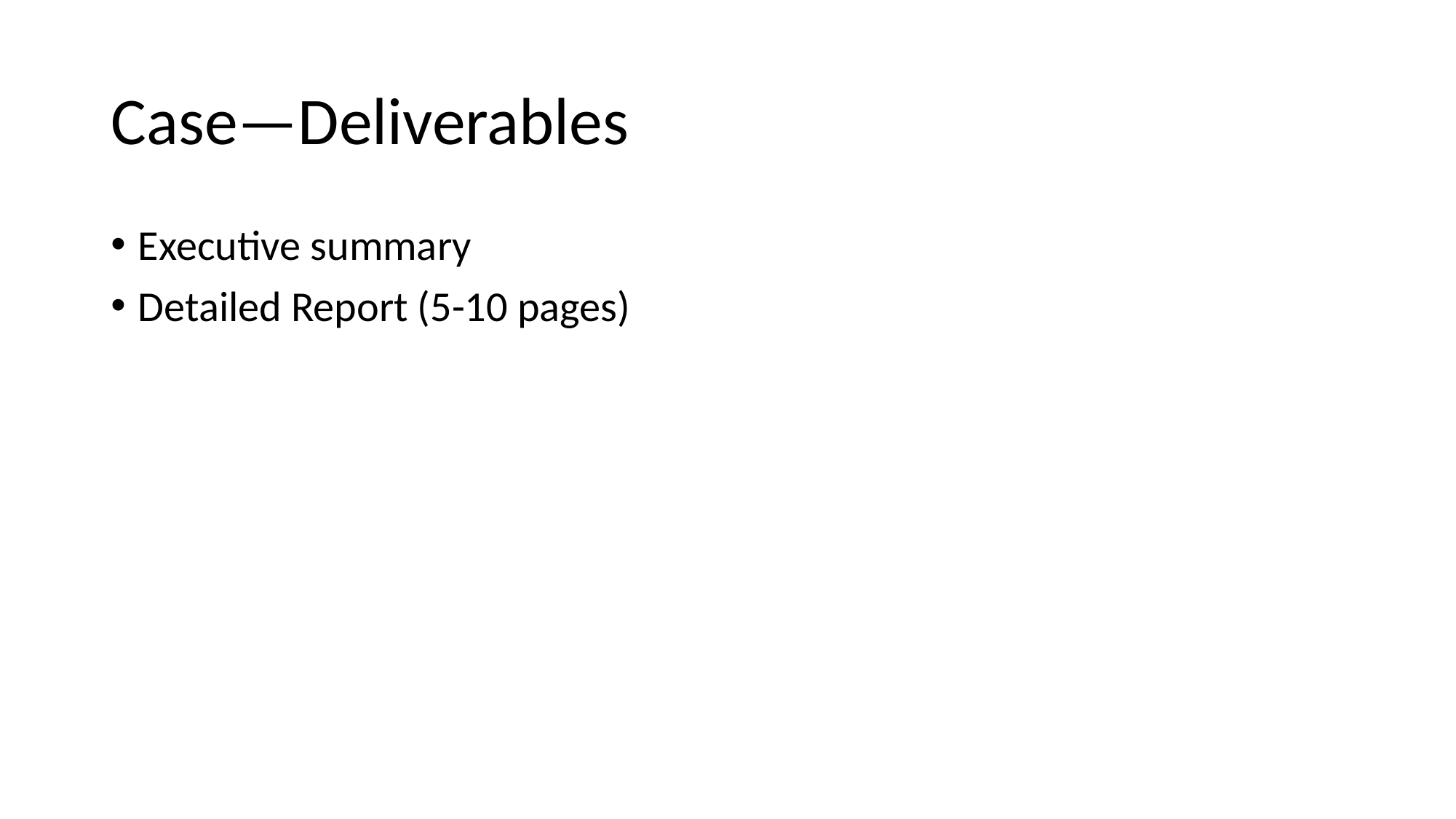

# Case—Deliverables
Executive summary
Detailed Report (5-10 pages)